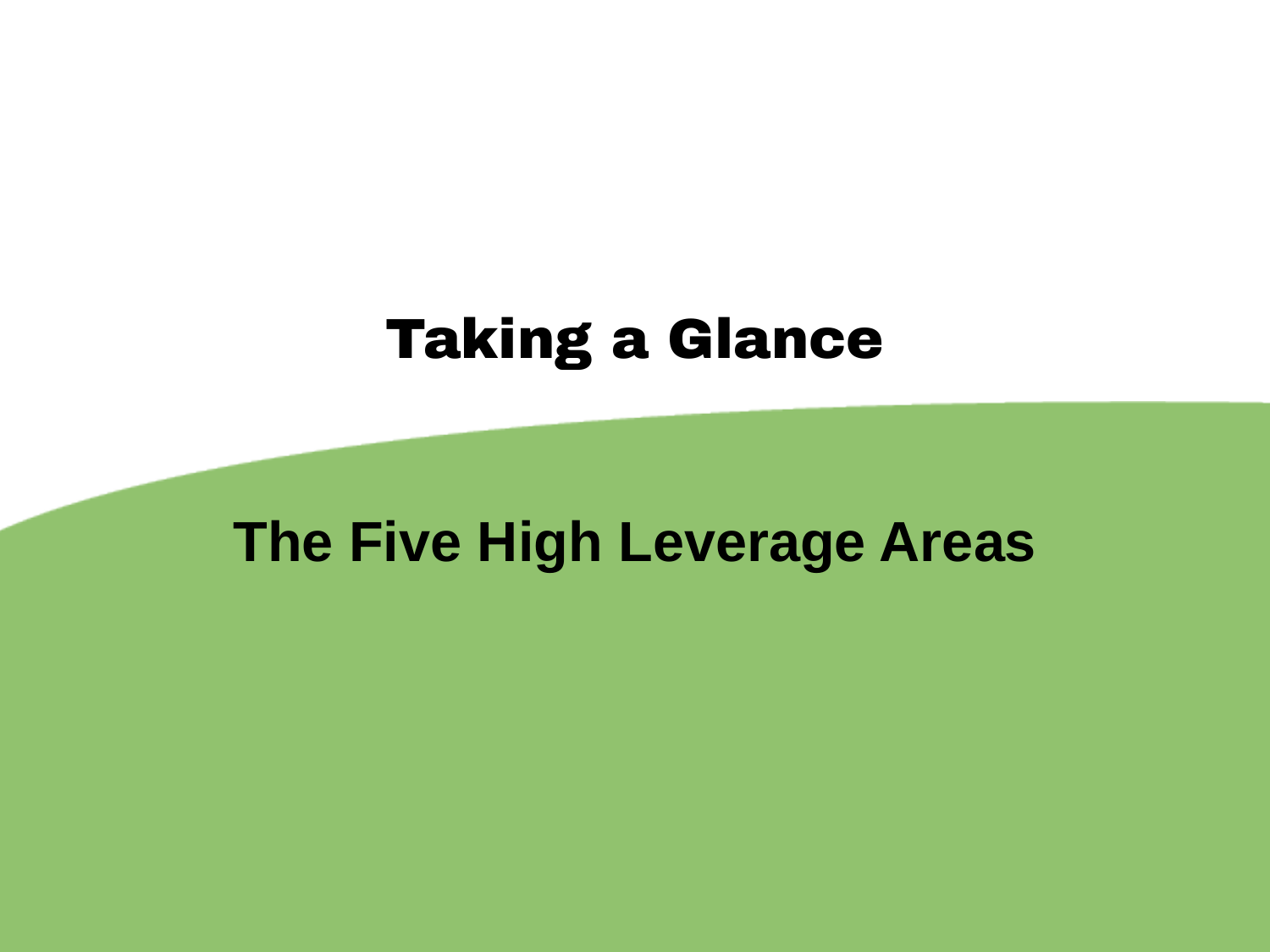

# Taking a Glance The Five High Leverage Areas